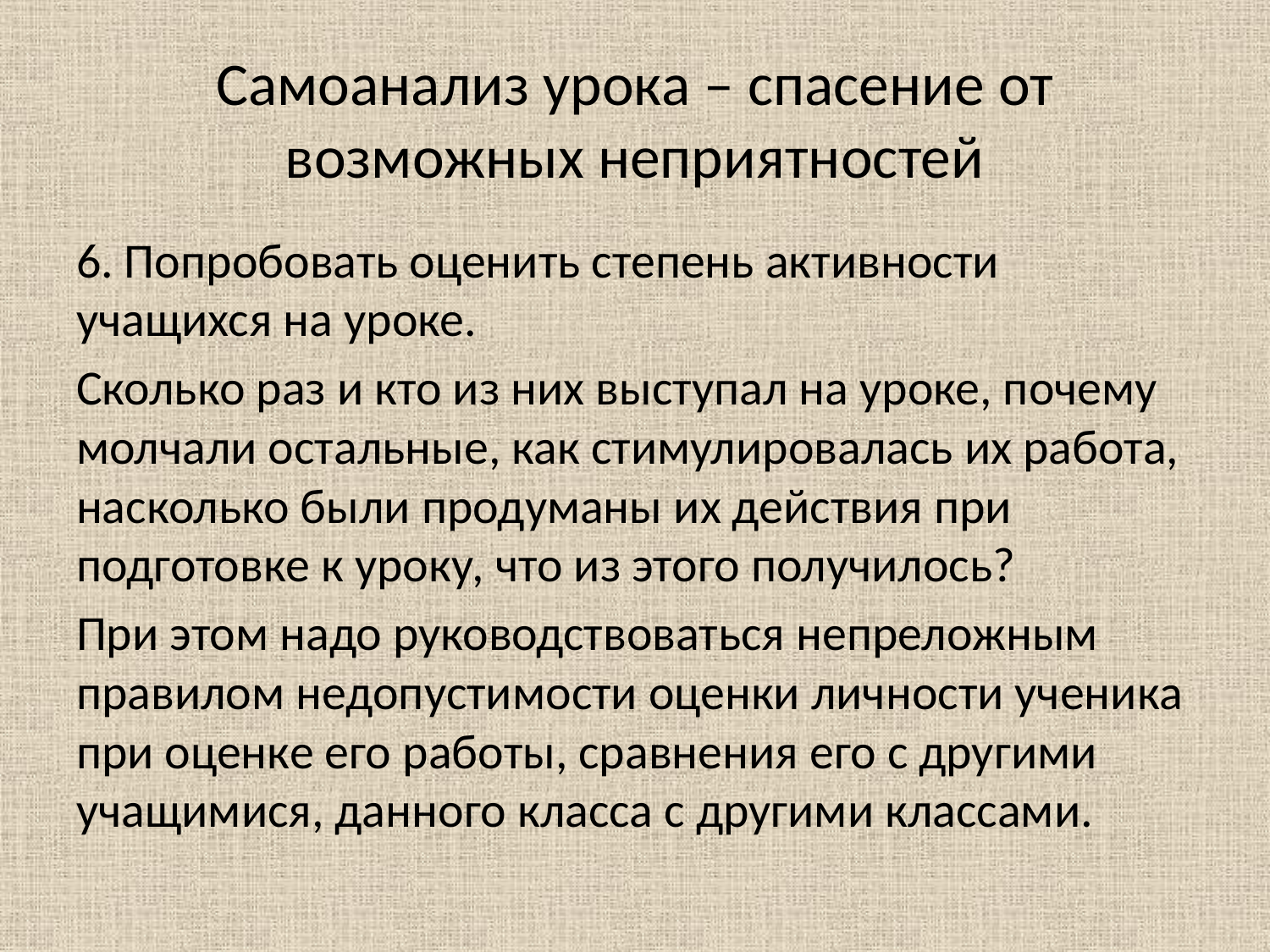

# Самоанализ урока – спасение от возможных неприятностей
6. Попробовать оценить степень активности учащихся на уроке.
Сколько раз и кто из них выступал на уроке, почему молчали остальные, как стимулировалась их работа, насколько были продуманы их действия при подготовке к уроку, что из этого получилось?
При этом надо руководствоваться непреложным правилом недопустимости оценки личности ученика при оценке его работы, сравнения его с другими учащимися, данного класса с другими классами.